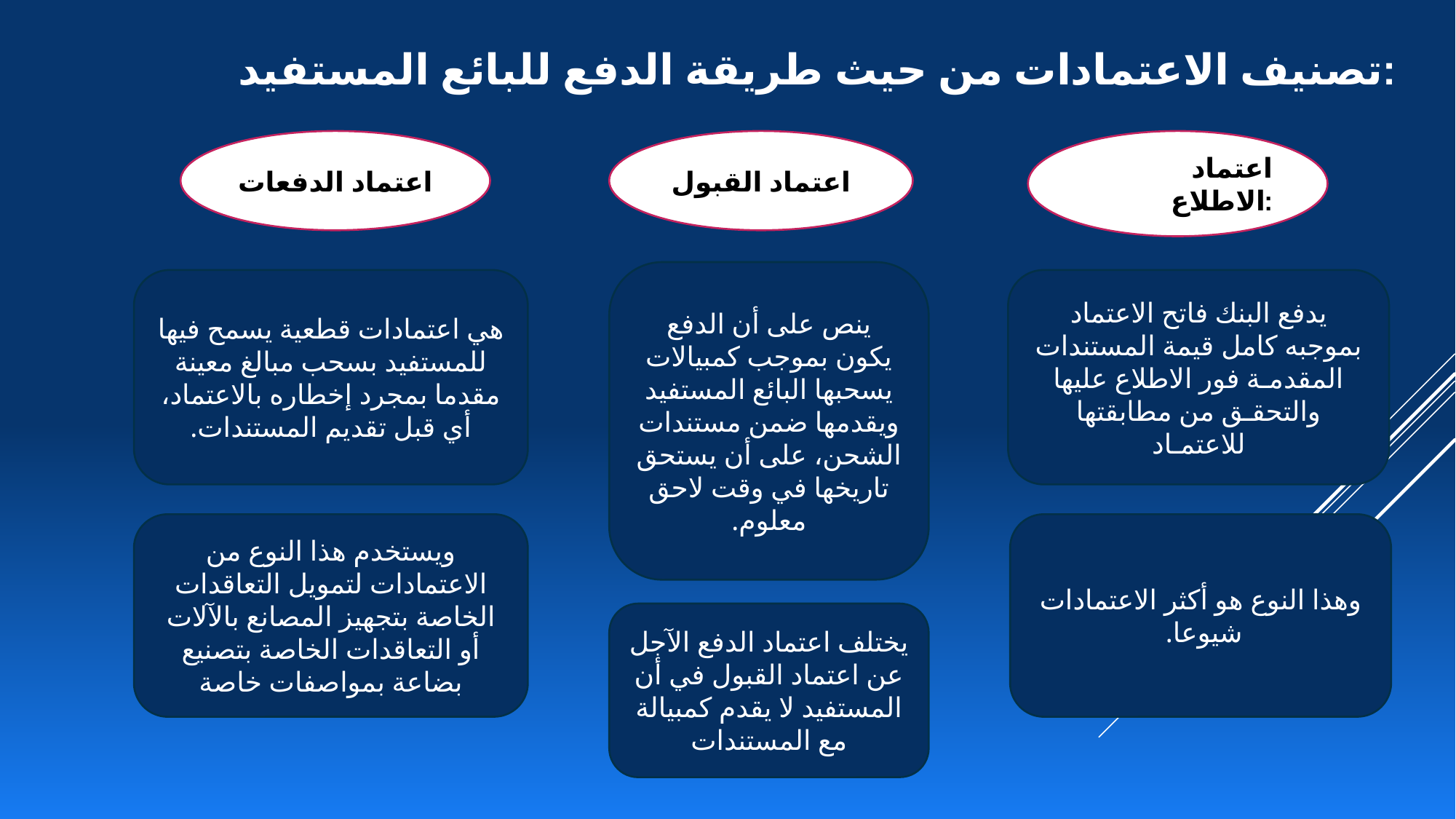

تصنيف الاعتمادات من حيث طريقة الدفع للبائع المستفيد:
اعتماد الدفعات
اعتماد القبول
اعتماد الاطلاع:
ينص على أن الدفع يكون بموجب كمبيالات يسحبها البائع المستفيد ويقدمها ضمن مستندات الشحن، على أن يستحق تاريخها في وقت لاحق معلوم.
هي اعتمادات قطعية يسمح فيها للمستفيد بسحب مبالغ معينة مقدما بمجرد إخطاره بالاعتماد، أي قبل تقديم المستندات.
يدفع البنك فاتح الاعتماد بموجبه كامل قيمة المستندات المقدمـة فور الاطلاع عليها والتحقـق من مطابقتها للاعتمـاد
وهذا النوع هو أكثر الاعتمادات شيوعا.
ويستخدم هذا النوع من الاعتمادات لتمويل التعاقدات الخاصة بتجهيز المصانع بالآلات أو التعاقدات الخاصة بتصنيع بضاعة بمواصفات خاصة
يختلف اعتماد الدفع الآجل عن اعتماد القبول في أن المستفيد لا يقدم كمبيالة مع المستندات